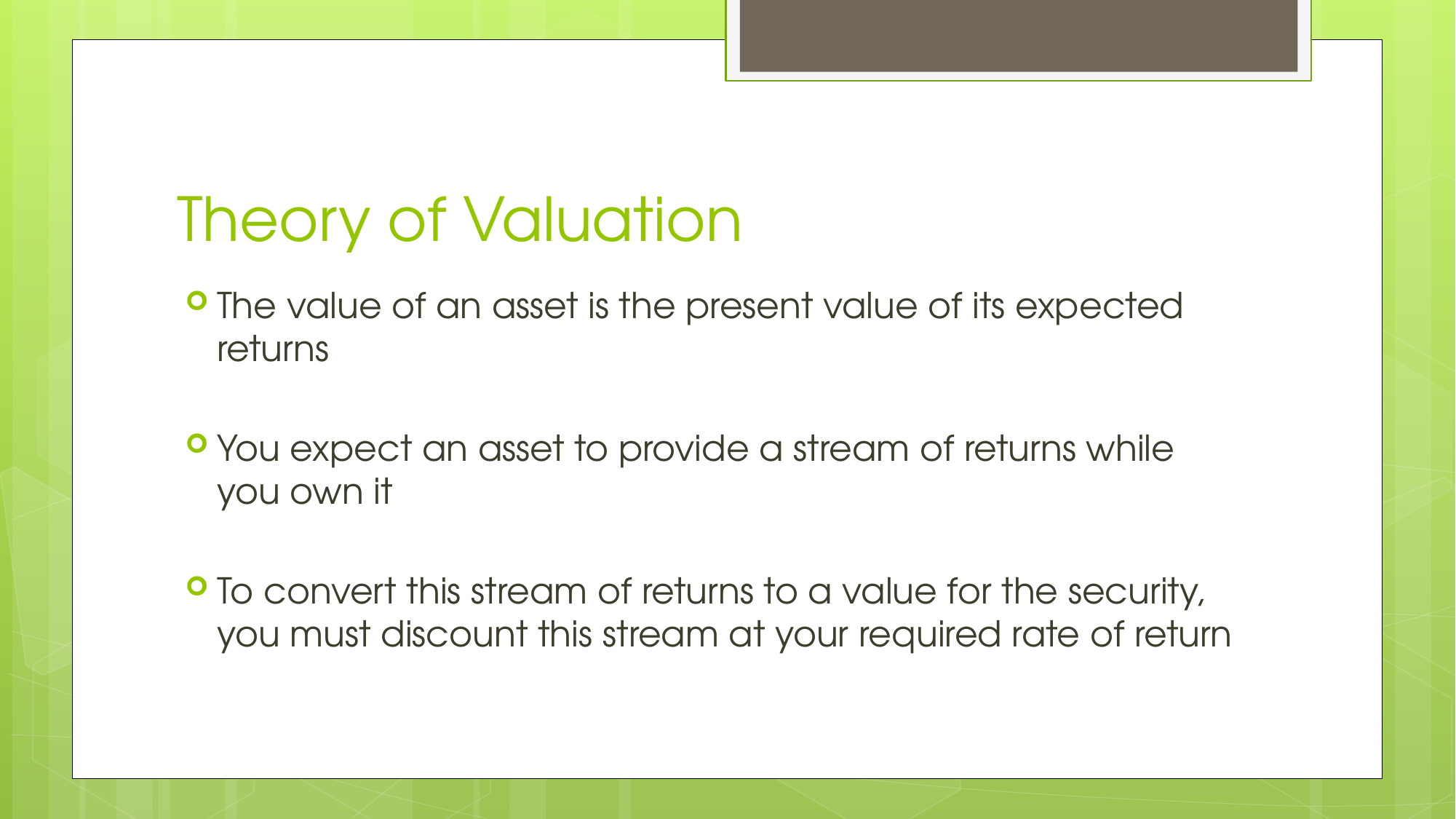

# Theory of Valuation
The value of an asset is the present value of its expected returns

You expect an asset to provide a stream of returns while you own it

To convert this stream of returns to a value for the security, you must discount this stream at your required rate of return